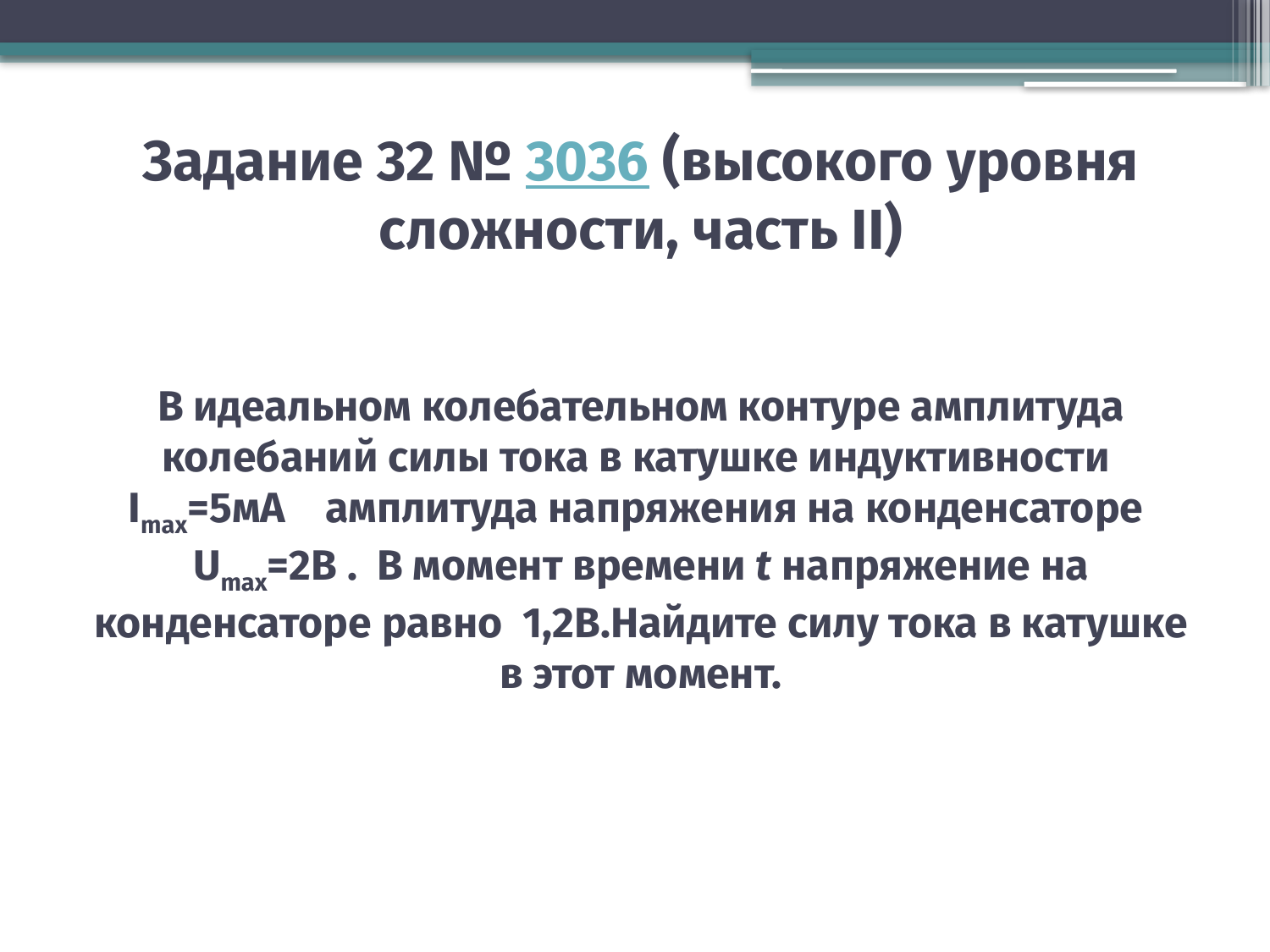

# Задание 32 № 3036 (высокого уровня сложности, часть II) В идеальном колебательном контуре амплитуда колебаний силы тока в катушке индуктивности  Imax=5мА    амплитуда напряжения на конденсаторе  Umax=2В .  В момент времени t напряжение на конденсаторе равно  1,2В.Найдите силу тока в катушке в этот момент.